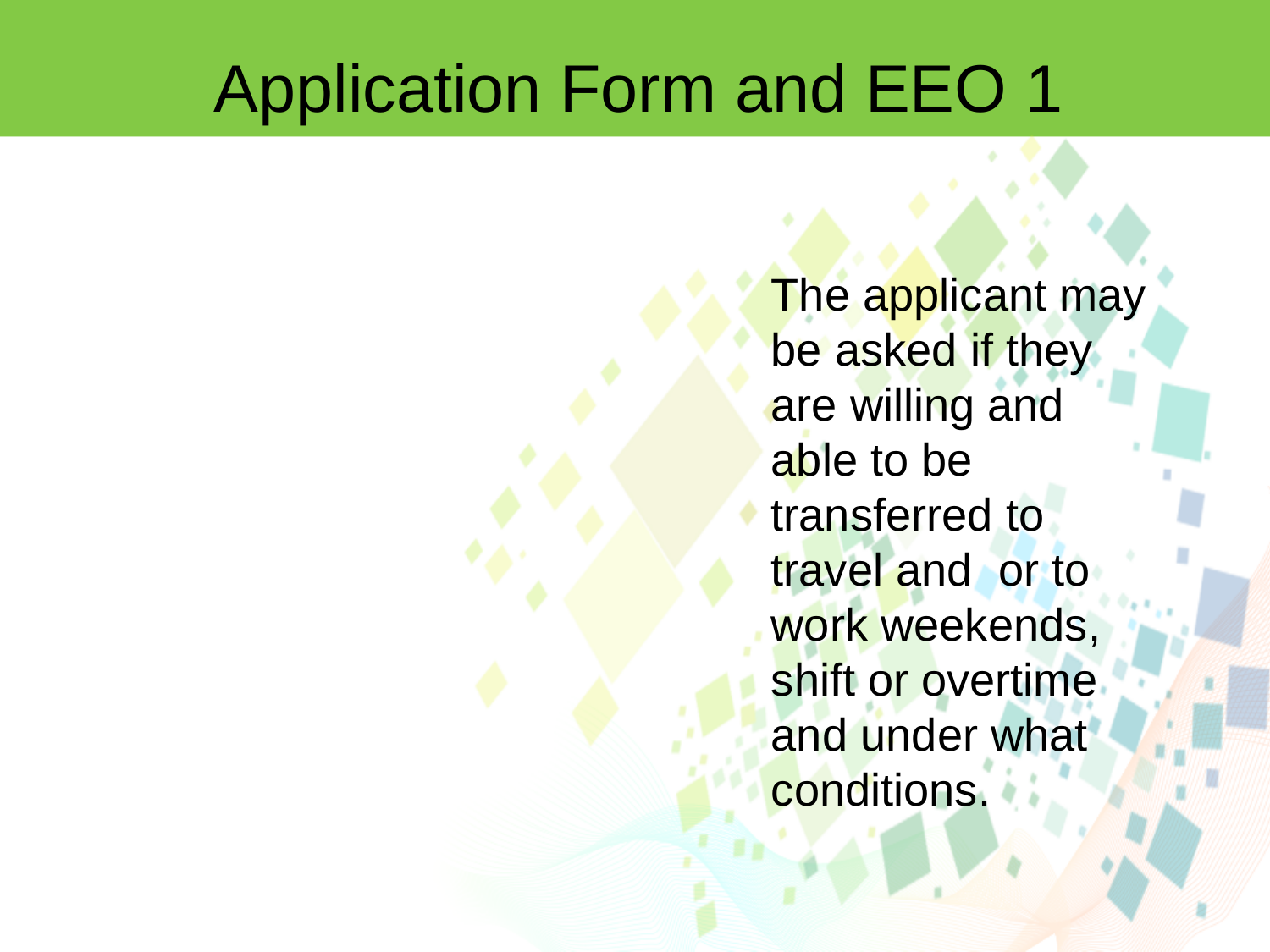

Application Form and EEO 1
The applicant may be asked if they are willing and able to be transferred to travel and  or to work weekends, shift or overtime and under what conditions.